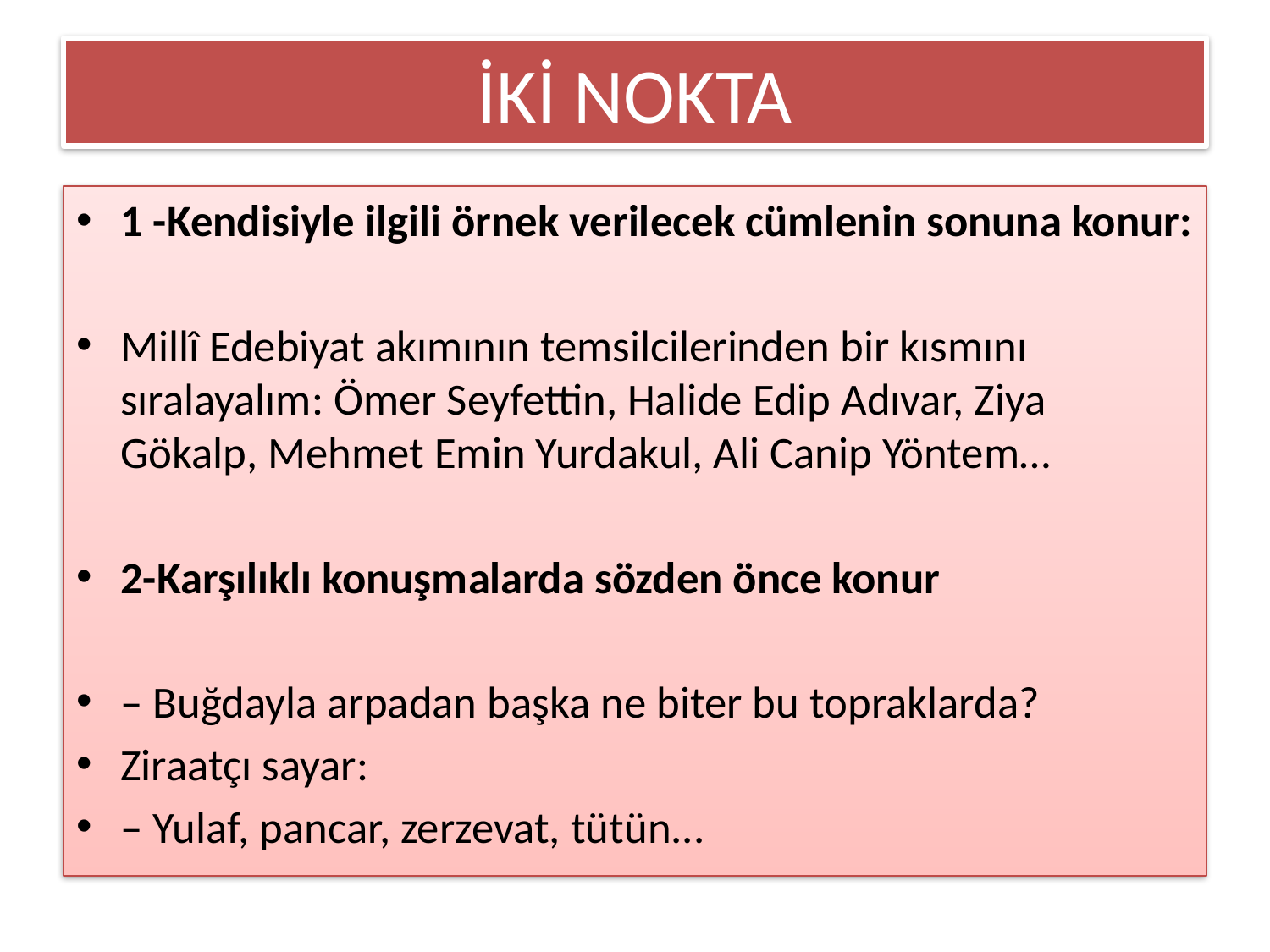

# İKİ NOKTA
1 -Kendisiyle ilgili örnek verilecek cümlenin sonuna konur:

Millî Edebiyat akımının temsilcilerinden bir kısmını sıralayalım: Ömer Seyfettin, Halide Edip Adıvar, Ziya Gökalp, Mehmet Emin Yurdakul, Ali Canip Yöntem…

2-Karşılıklı konuşmalarda sözden önce konur

– Buğdayla arpadan başka ne biter bu topraklarda?
Ziraatçı sayar:
– Yulaf, pancar, zerzevat, tütün...